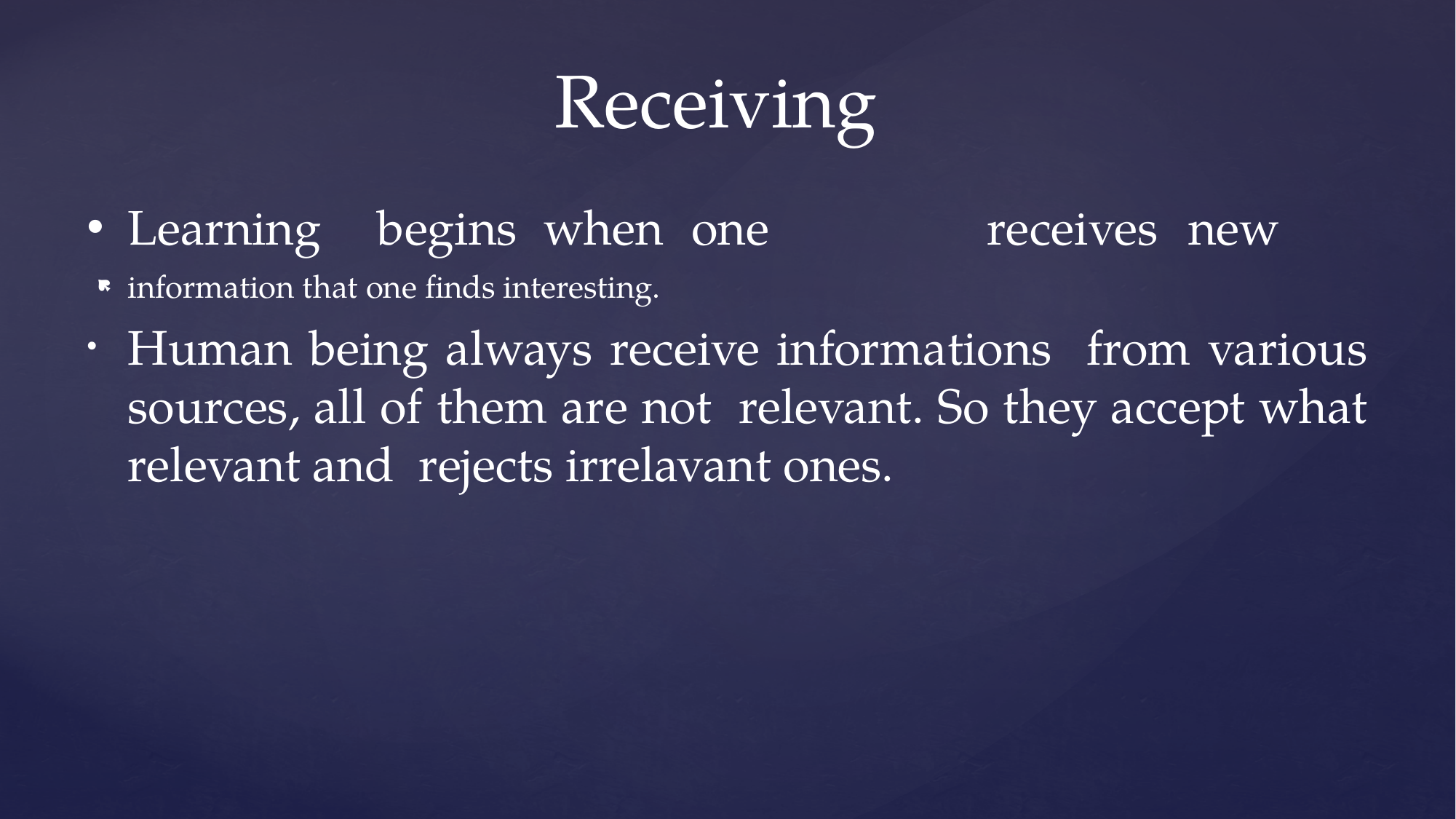

# Receiving
receives	new
Learning	begins	when	one
information that one finds interesting.
Human being always receive informations  from various sources, all of them are not  relevant. So they accept what relevant and  rejects irrelavant ones.